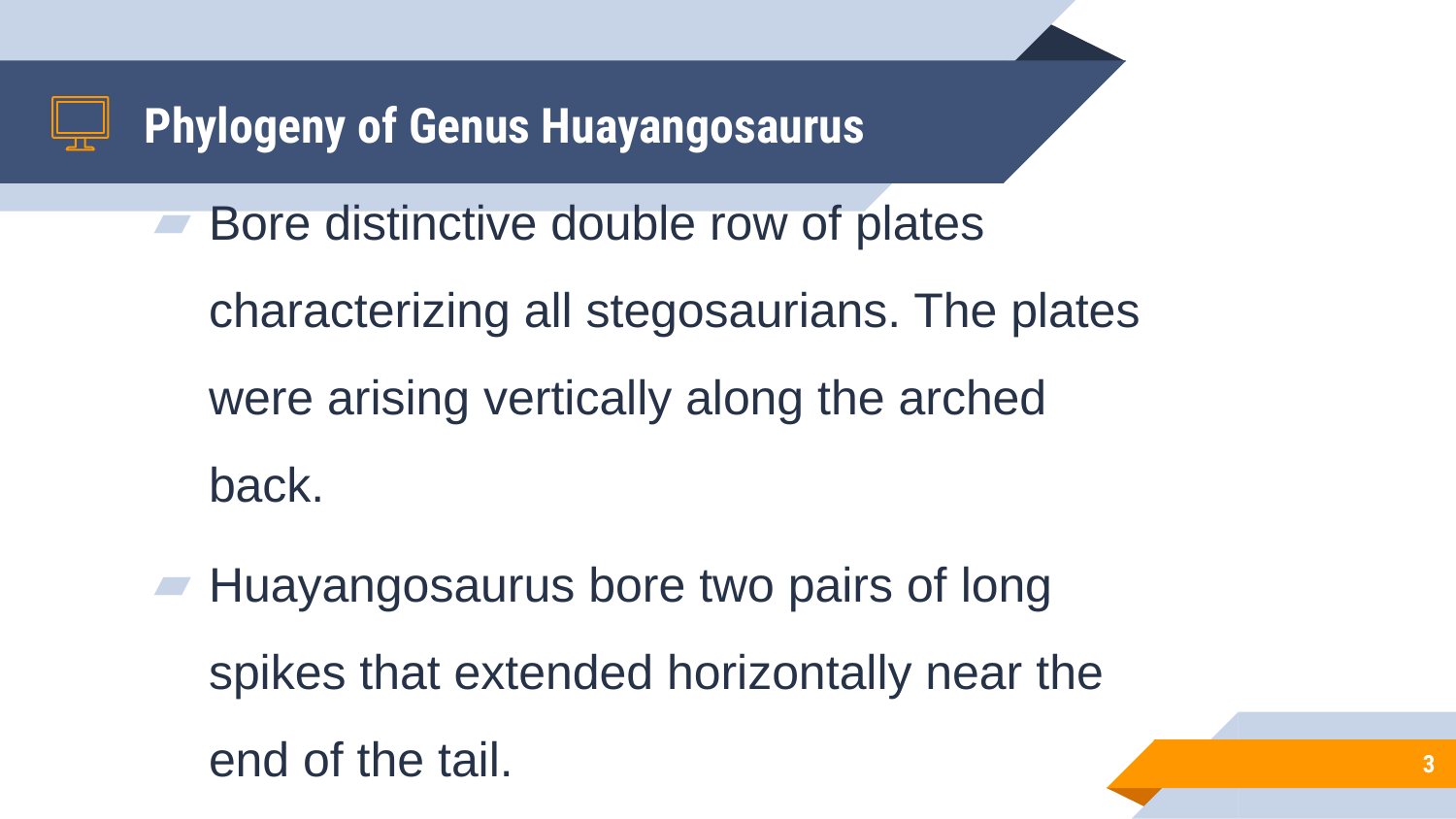

# Phylogeny of Genus Huayangosaurus

Bore distinctive double row of plates characterizing all stegosaurians. The plates were arising vertically along the arched back.
Huayangosaurus bore two pairs of long spikes that extended horizontally near the end of the tail.
3